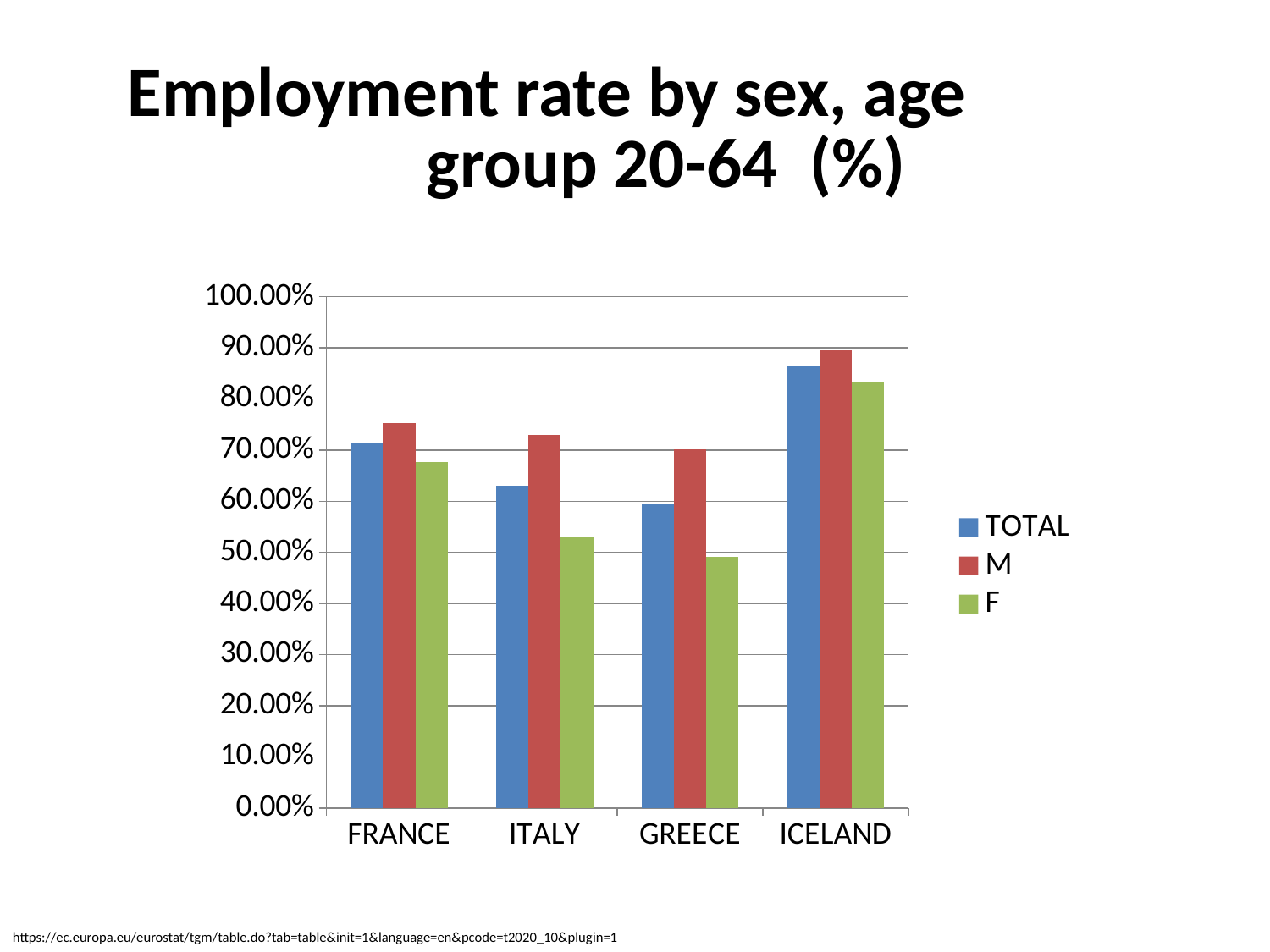

| Employment rate by sex, age group 20-64 (%) |  |
| --- | --- |

### Chart

| Category | TOTAL | M | F |
|---|---|---|---|
| FRANCE | 0.713 | 0.752 | 0.676 |
| ITALY | 0.63 | 0.729 | 0.531 |
| GREECE | 0.595 | 0.701 | 0.491 |
| ICELAND | 0.865 | 0.895 | 0.832 |
https://ec.europa.eu/eurostat/tgm/table.do?tab=table&init=1&language=en&pcode=t2020_10&plugin=1